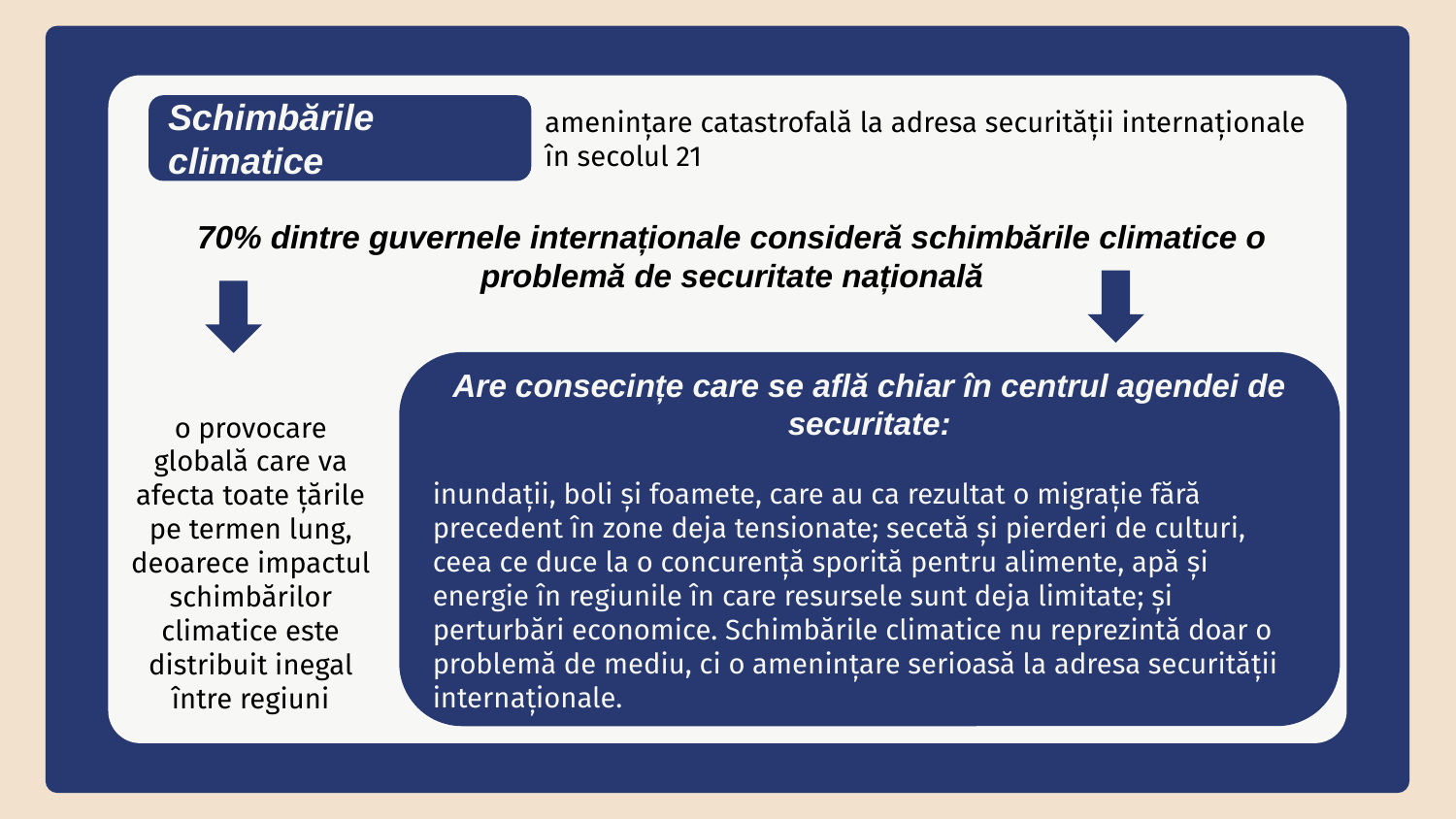

amenințare catastrofală la adresa securității internaționale în secolul 21
Schimbările climatice
70% dintre guvernele internaționale consideră schimbările climatice o problemă de securitate națională

Are consecințe care se află chiar în centrul agendei de securitate:

inundații, boli și foamete, care au ca rezultat o migrație fără precedent în zone deja tensionate; secetă și pierderi de culturi, ceea ce duce la o concurență sporită pentru alimente, apă și energie în regiunile în care resursele sunt deja limitate; și perturbări economice. Schimbările climatice nu reprezintă doar o problemă de mediu, ci o amenințare serioasă la adresa securității internaționale.
o provocare globală care va afecta toate țările pe termen lung, deoarece impactul schimbărilor climatice este distribuit inegal între regiuni